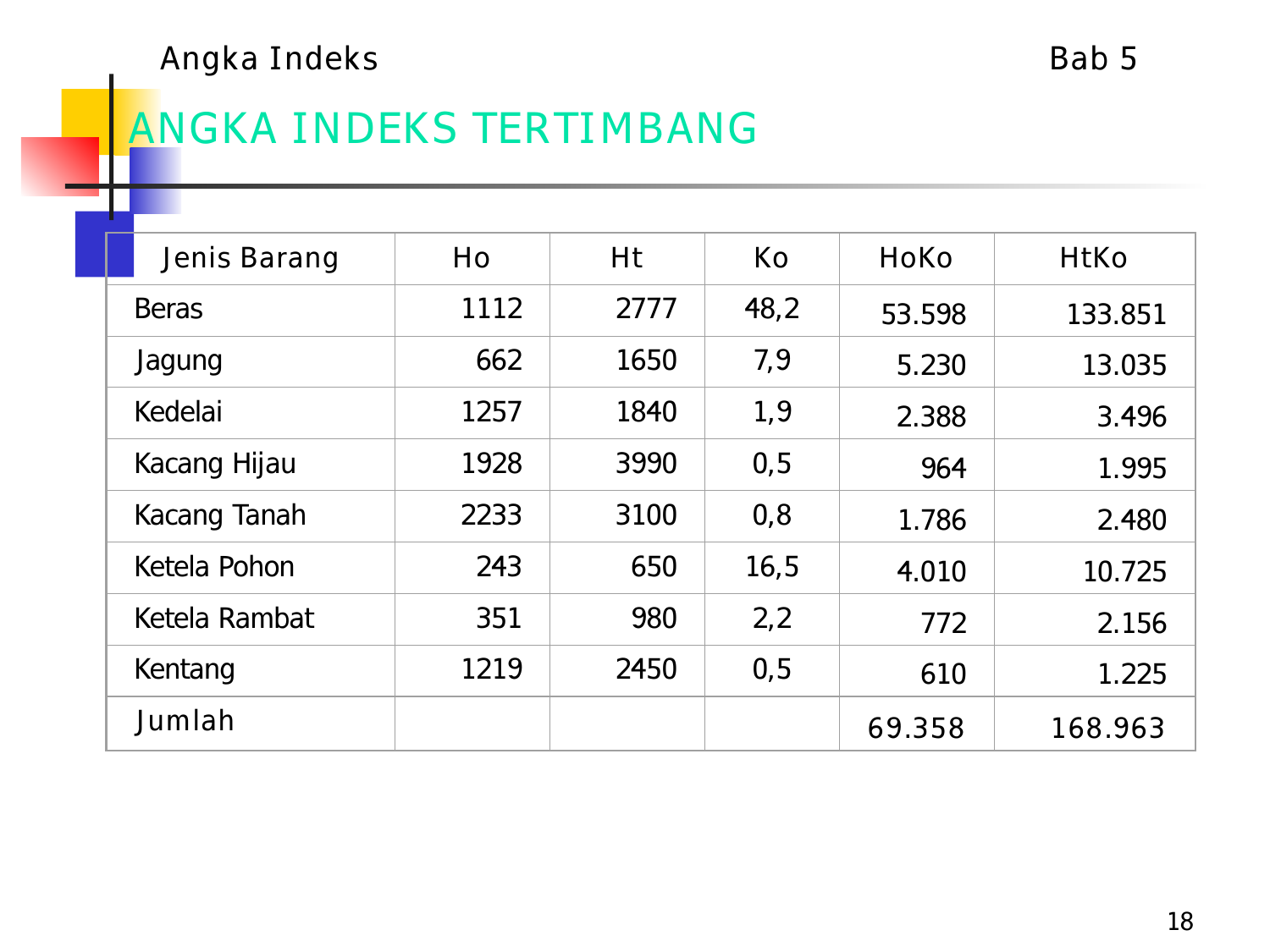

Angka Indeks						Bab 5
ANGKA INDEKS TERTIMBANG

Jenis Barang

Ho

Ht

Ko

HoKo

HtKo

Beras

1112

2777

48,2

53.598

133.851

Jagung

662

1650

7,9

5.230

13.035

Kedelai

1257

1840

1,9

2.388

3.496

Kacang Hijau

1928

3990

0,5

964

1.995

Kacang Tanah

2233

3100

0,8

1.786

2.480

Ketela Pohon

243

650

16,5

4.010

10.725

Ketela Rambat

351

980

2,2

772

2.156

Kentang

1219

2450

0,5

610

1.225

Jumlah

69.358

168.963

18